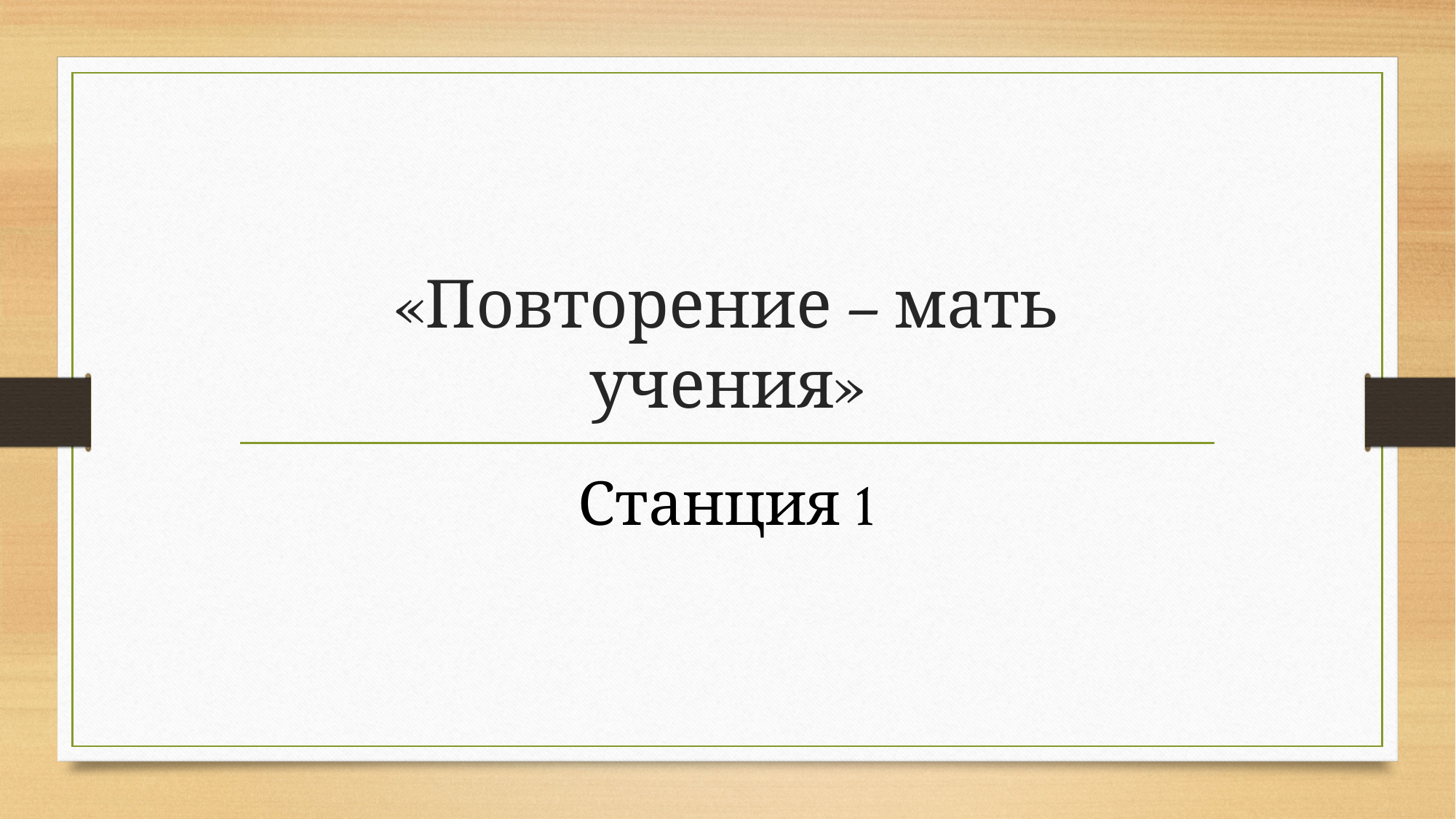

# «Повторение – мать учения»
Станция 1